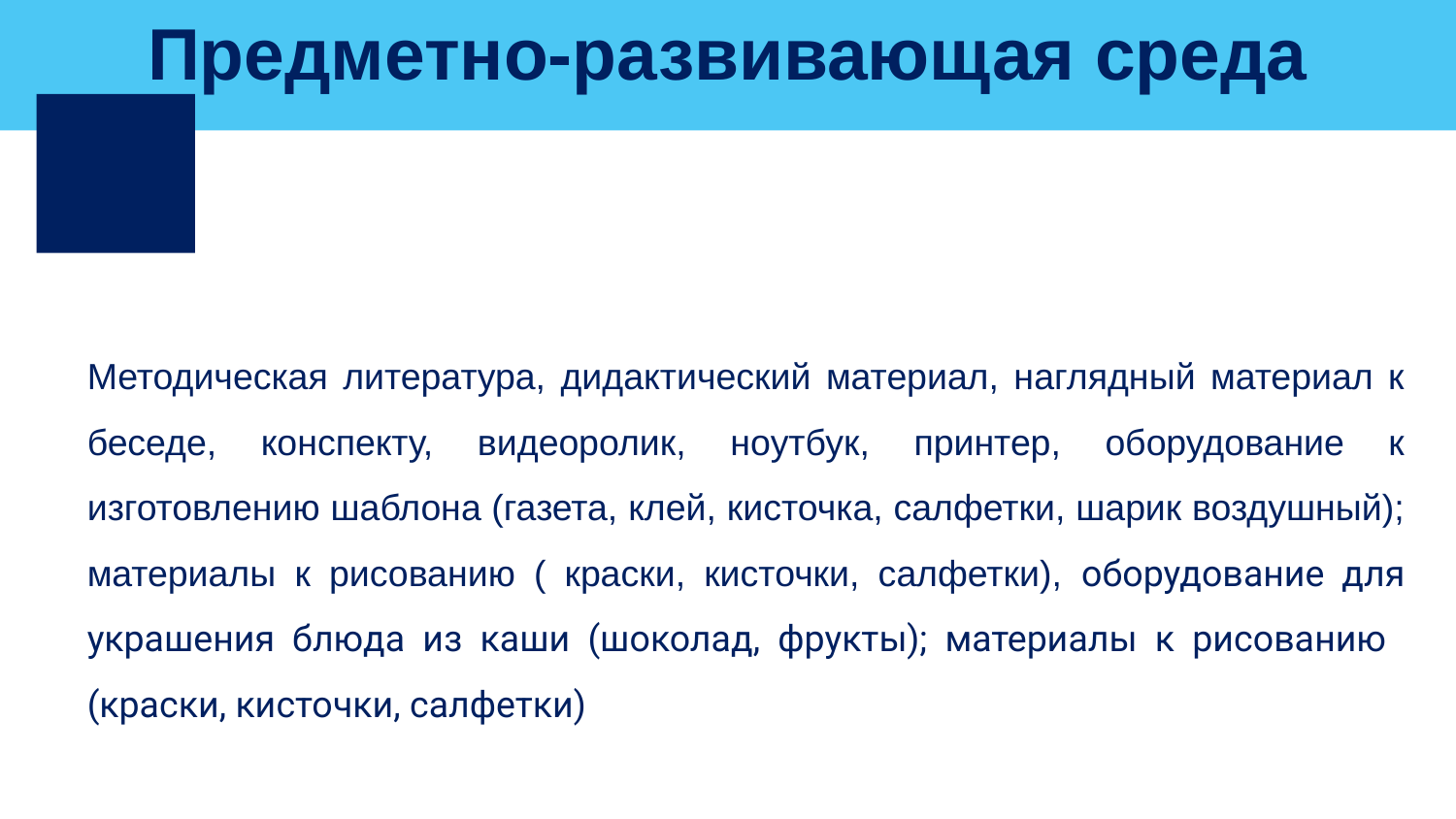

Предметно-развивающая среда

Методическая литература, дидактический материал, наглядный материал к беседе, конспекту, видеоролик, ноутбук, принтер, оборудование к изготовлению шаблона (газета, клей, кисточка, салфетки, шарик воздушный); материалы к рисованию ( краски, кисточки, салфетки), оборудование для украшения блюда из каши (шоколад, фрукты); материалы к рисованию  (краски, кисточки, салфетки)